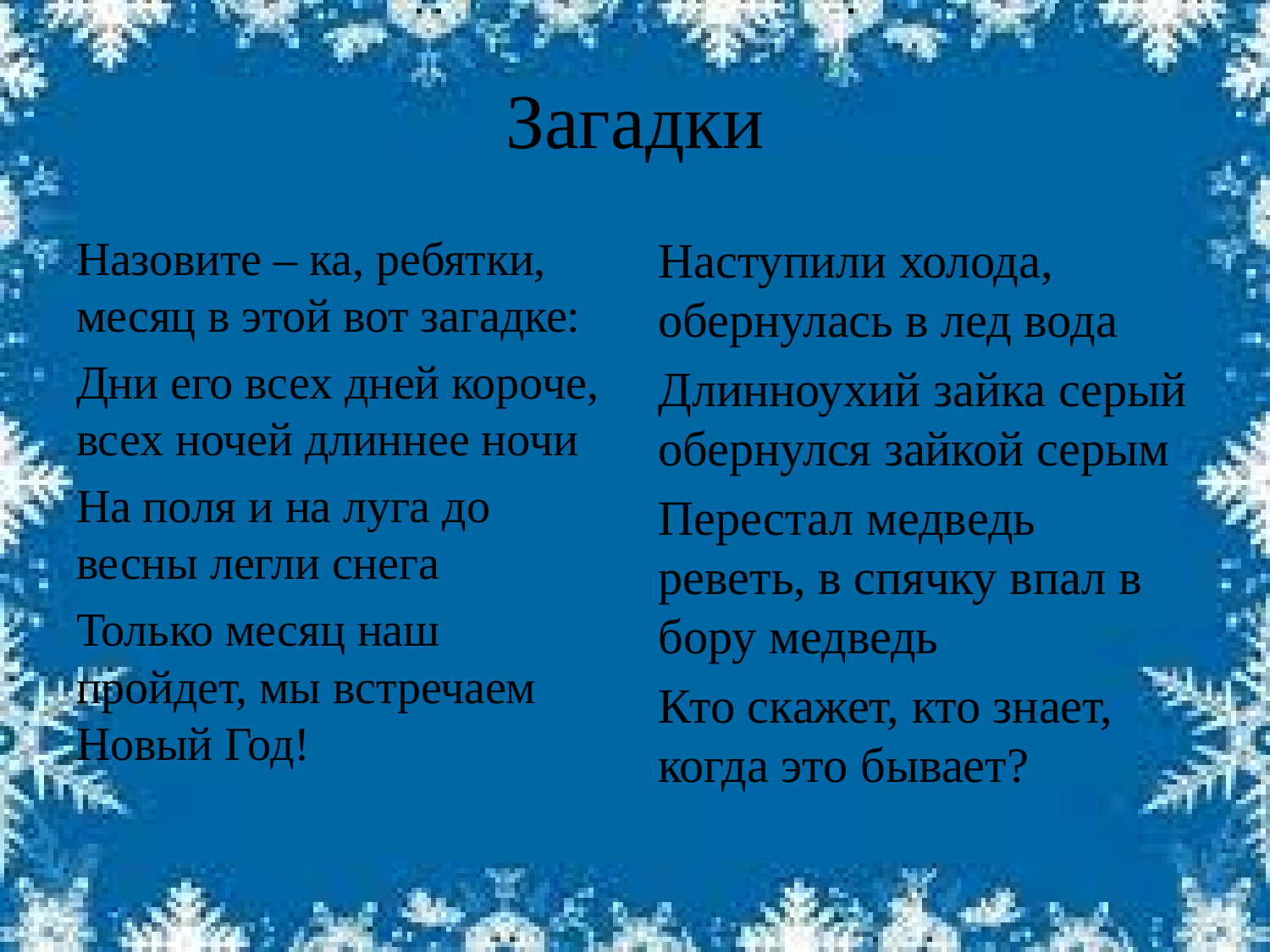

# Загадки
Назовите – ка, ребятки, месяц в этой вот загадке:
Дни его всех дней короче, всех ночей длиннее ночи
На поля и на луга до весны легли снега
Только месяц наш пройдет, мы встречаем Новый Год!

Наступили холода, обернулась в лед вода
Длинноухий зайка серый обернулся зайкой серым
Перестал медведь реветь, в спячку впал в бору медведь
Кто скажет, кто знает, когда это бывает?